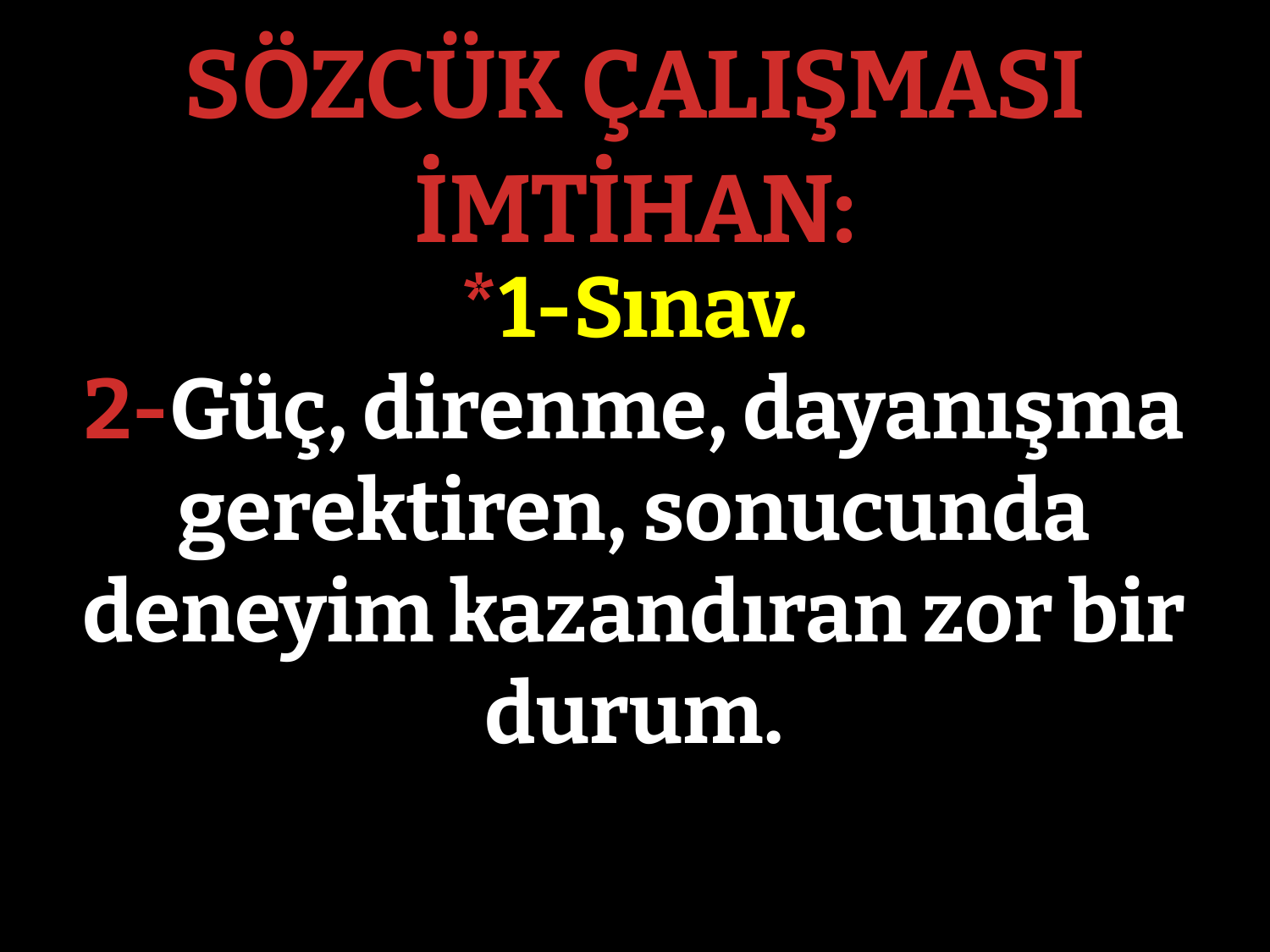

SÖZCÜK ÇALIŞMASI
İMTİHAN:
*1-Sınav.
2-Güç, direnme, dayanışma gerektiren, sonucunda deneyim kazandıran zor bir durum.